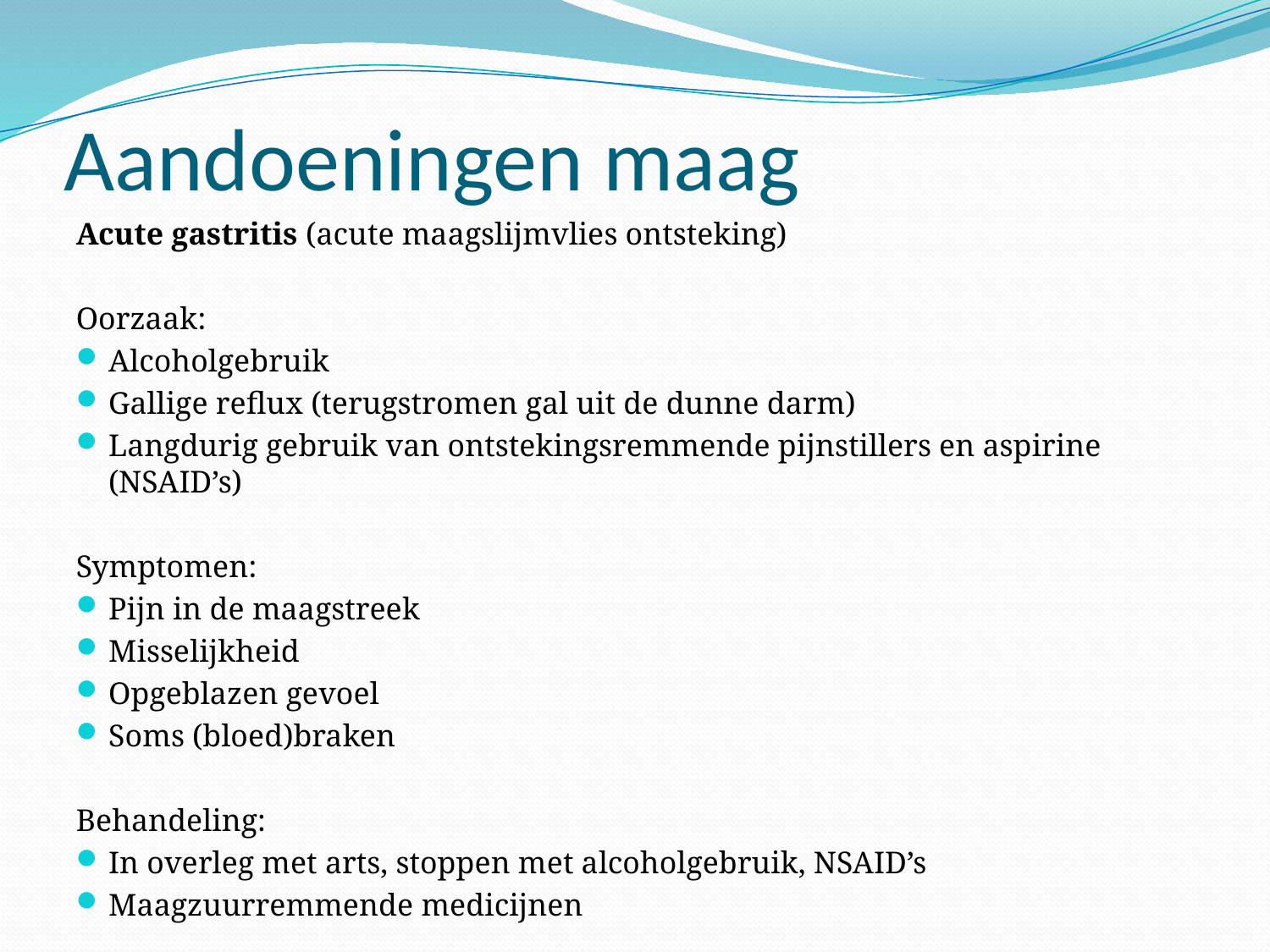

# Aandoeningen maag
Acute gastritis (acute maagslijmvlies ontsteking)

Oorzaak:
Alcoholgebruik
Gallige reflux (terugstromen gal uit de dunne darm)
Langdurig gebruik van ontstekingsremmende pijnstillers en aspirine (NSAID’s)

Symptomen:
Pijn in de maagstreek
Misselijkheid
Opgeblazen gevoel
Soms (bloed)braken

Behandeling:
In overleg met arts, stoppen met alcoholgebruik, NSAID’s
Maagzuurremmende medicijnen